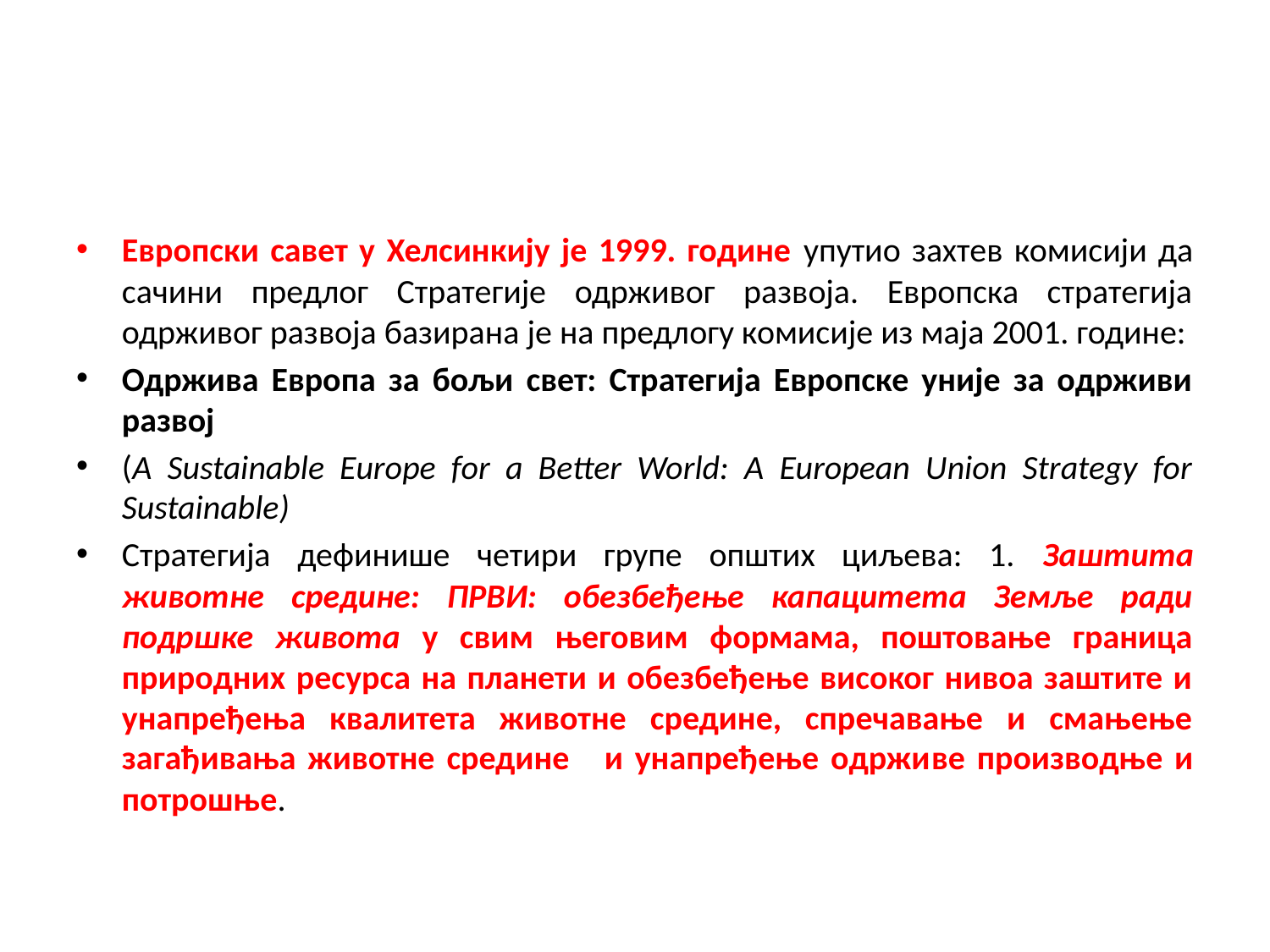

#
Европски савет у Хелсинкију је 1999. године упутио захтев комисији да сачини предлог Стратегије одрживог развоја. Европска стратегија одрживог развоја базирана је на предлогу комисије из маја 2001. године:
Одржива Европа за бољи свет: Стратегија Европске уније за одрживи развој
(A Sustainable Europe for a Better World: A European Union Strategy for Sustainable)
Стратегија дефинише четири групе општих циљева: 1. Заштита животне средине: ПРВИ: обезбеђење капацитета Земље ради подршке живота у свим његовим формама, поштовање граница природних ресурса на планети и обезбеђење високог нивоа заштите и унапређења квалитета животне средине, спречавање и смањење загађивања животне средине   и унапређење одрживе производње и потрошње.